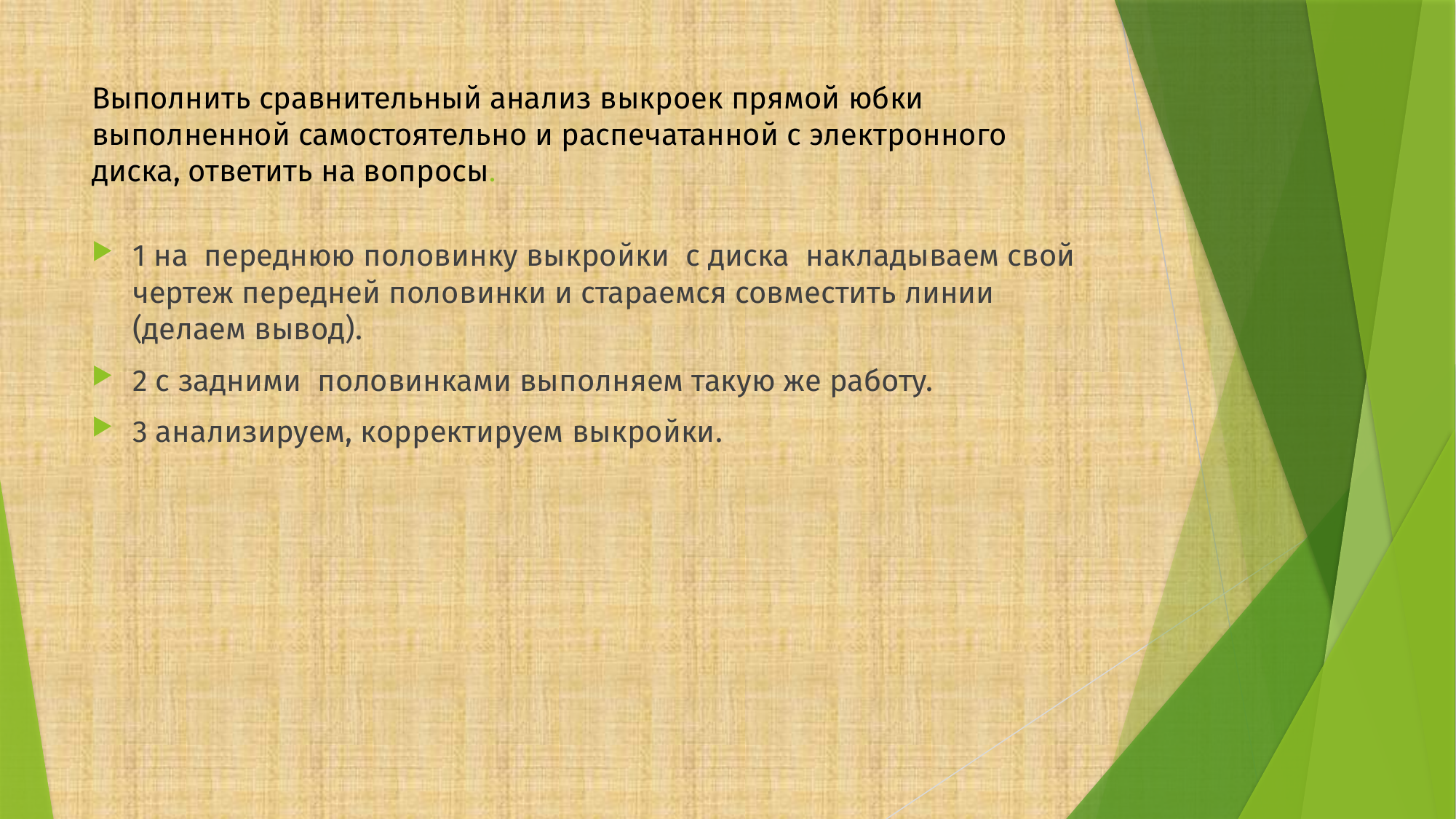

# Выполнить сравнительный анализ выкроек прямой юбки выполненной самостоятельно и распечатанной с электронного диска, ответить на вопросы.
1 на  переднюю половинку выкройки  с диска  накладываем свой чертеж передней половинки и стараемся совместить линии (делаем вывод).
2 с задними  половинками выполняем такую же работу.
3 анализируем, корректируем выкройки.